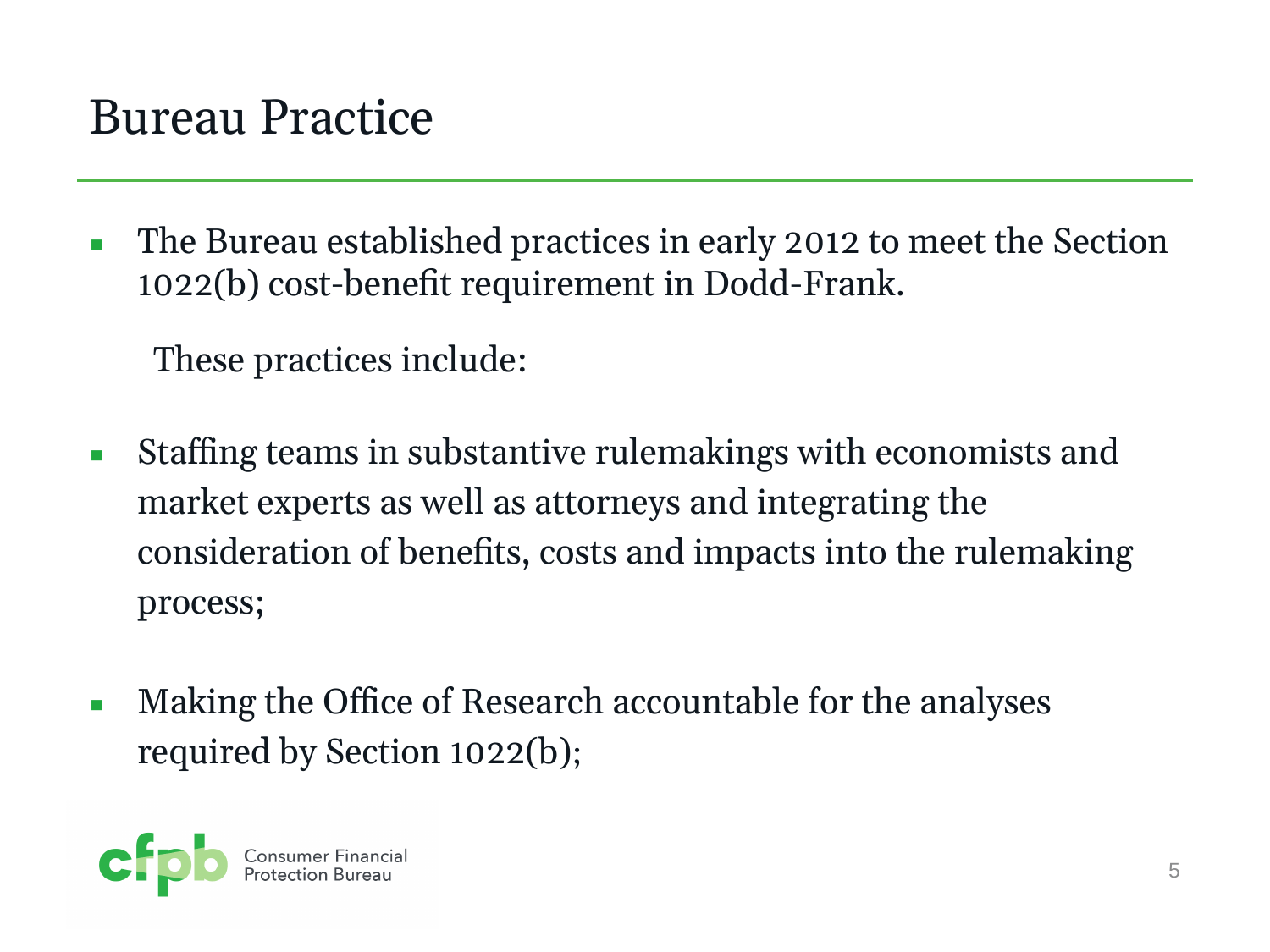

# Bureau Practice
The Bureau established practices in early 2012 to meet the Section 1022(b) cost-benefit requirement in Dodd-Frank.

These practices include:

Staffing teams in substantive rulemakings with economists and market experts as well as attorneys and integrating the consideration of benefits, costs and impacts into the rulemaking process;

Making the Office of Research accountable for the analyses required by Section 1022(b);

5